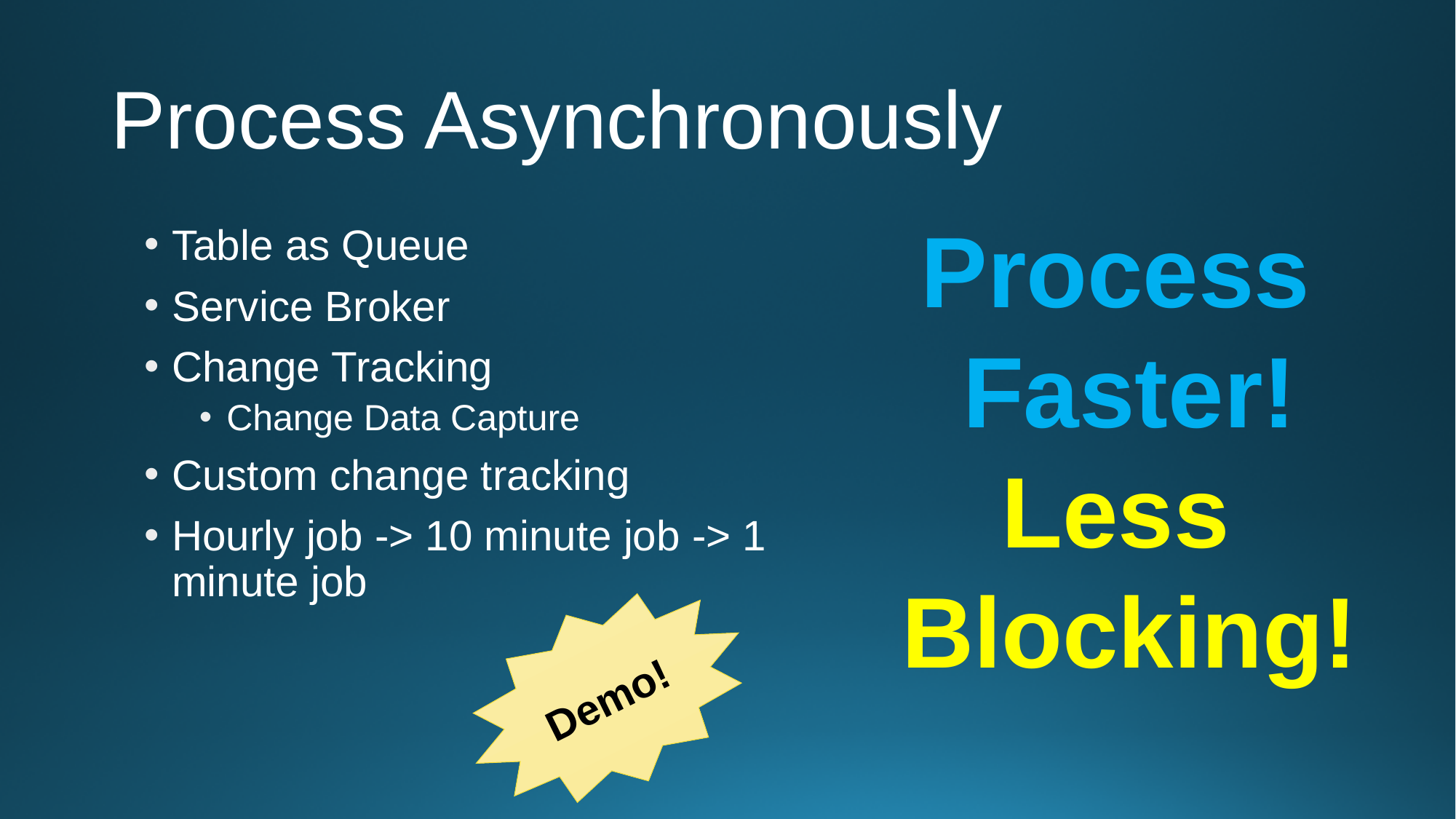

# Process Asynchronously
Process
Faster!
Less
Blocking!
Table as Queue
Service Broker
Change Tracking
Change Data Capture
Custom change tracking
Hourly job -> 10 minute job -> 1 minute job
Demo!